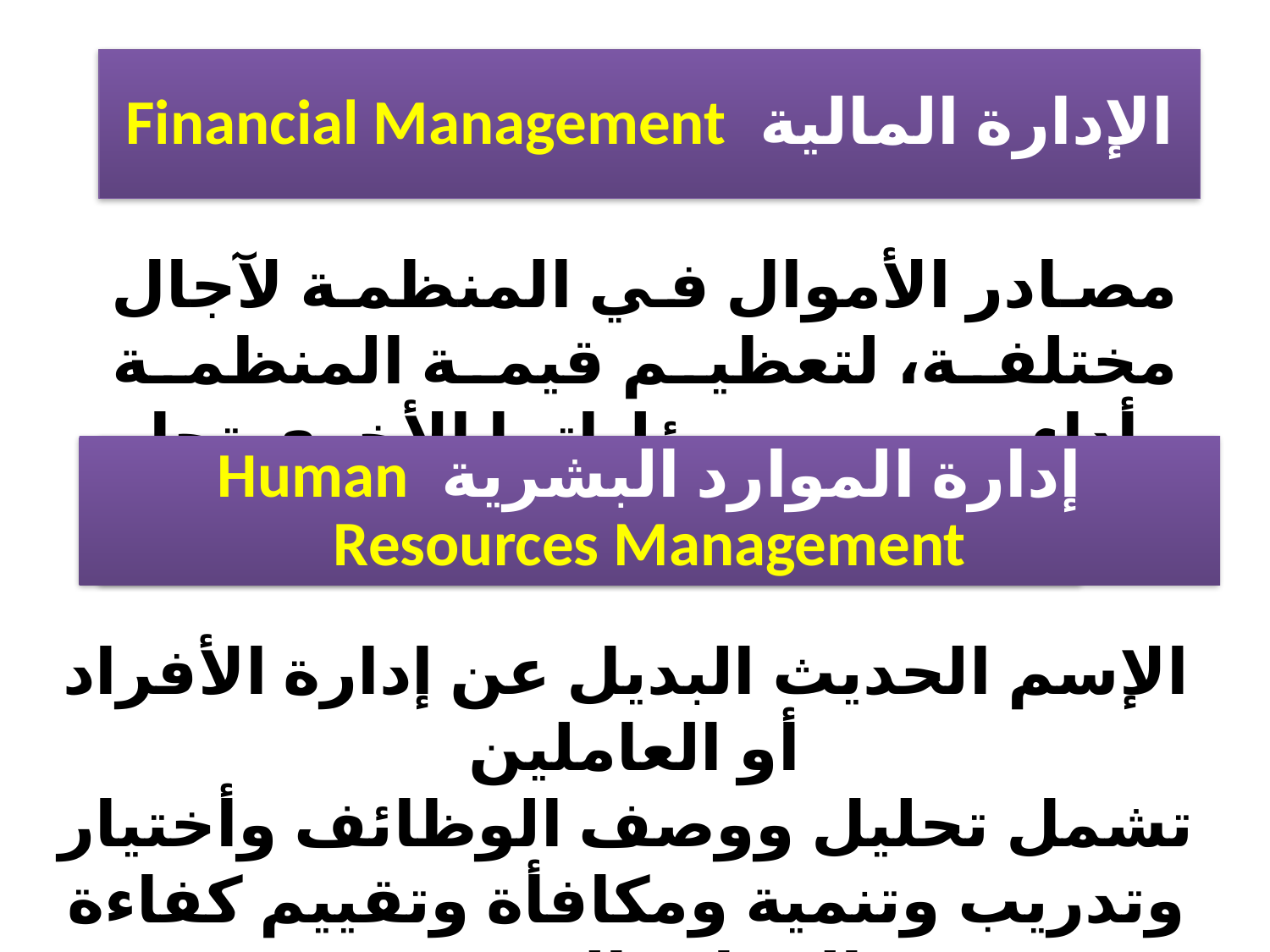

الإدارة المالية  Financial Management
مصادر الأموال في المنظمة لآجال مختلفة، لتعظيم قيمة المنظمة وأداء مسؤلياتها الأخرى تجاه المجتمع
إدارة الموارد البشرية  Human Resources Management

الإسم الحديث البديل عن إدارة الأفراد أو العاملين
تشمل تحليل ووصف الوظائف وأختيار وتدريب وتنمية ومكافأة وتقييم كفاءة الموارد البشرية